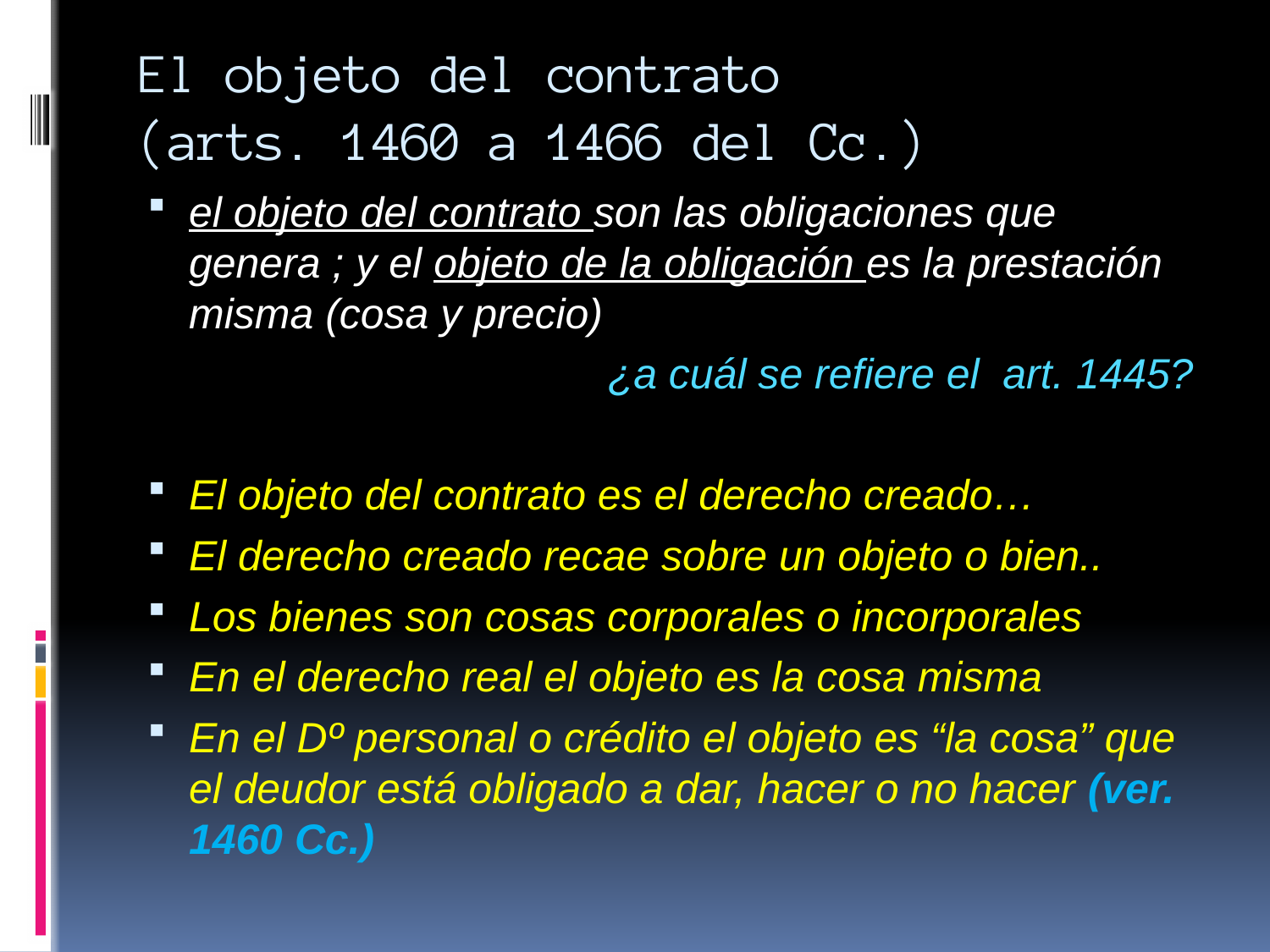

# El objeto del contrato (arts. 1460 a 1466 del Cc.)
el objeto del contrato son las obligaciones que genera ; y el objeto de la obligación es la prestación misma (cosa y precio)
¿a cuál se refiere el  art. 1445?

El objeto del contrato es el derecho creado…
El derecho creado recae sobre un objeto o bien..
Los bienes son cosas corporales o incorporales
En el derecho real el objeto es la cosa misma
En el Dº personal o crédito el objeto es “la cosa” que el deudor está obligado a dar, hacer o no hacer (ver. 1460 Cc.)